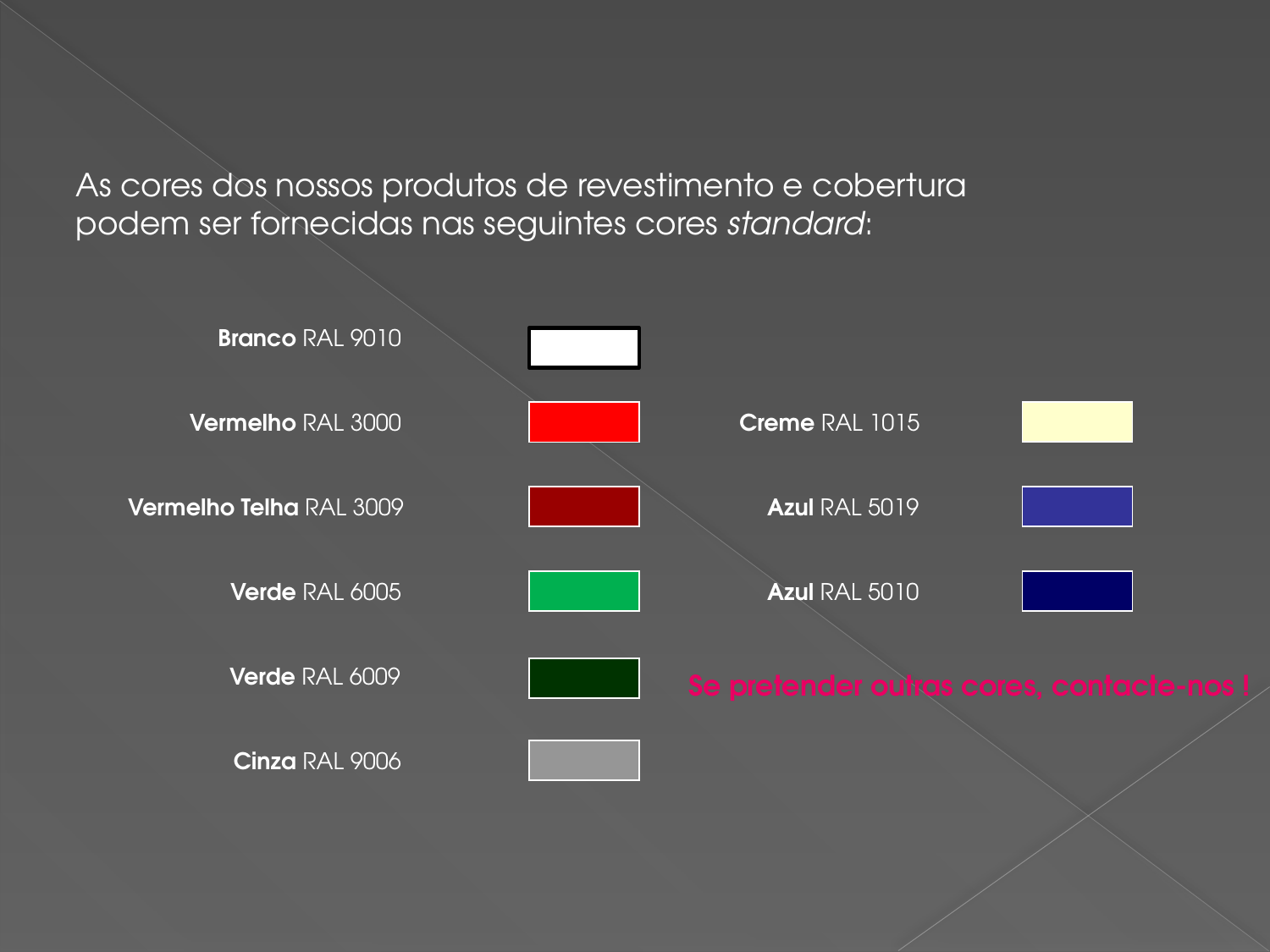

As cores dos nossos produtos de revestimento e cobertura podem ser fornecidas nas seguintes cores standard:
Branco RAL 9010

Vermelho RAL 3000

Creme RAL 1015

Vermelho Telha RAL 3009

Azul RAL 5019

Verde RAL 6005

Azul RAL 5010

Verde RAL 6009

Se pretender outras cores, contacte-nos !
Cinza RAL 9006